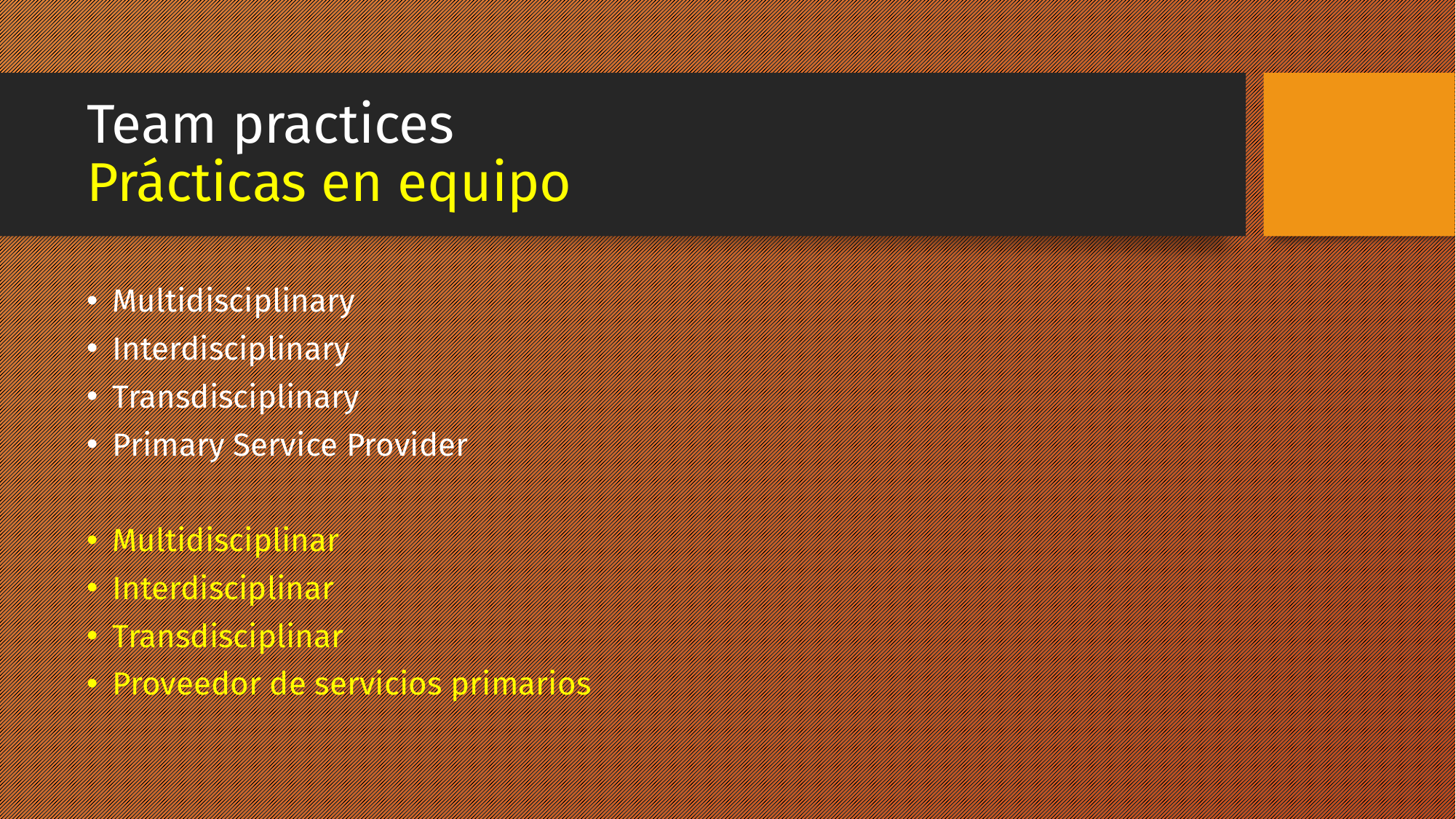

# Team practices Prácticas en equipo
Multidisciplinary
Interdisciplinary
Transdisciplinary
Primary Service Provider

Multidisciplinar
Interdisciplinar
Transdisciplinar
Proveedor de servicios primarios